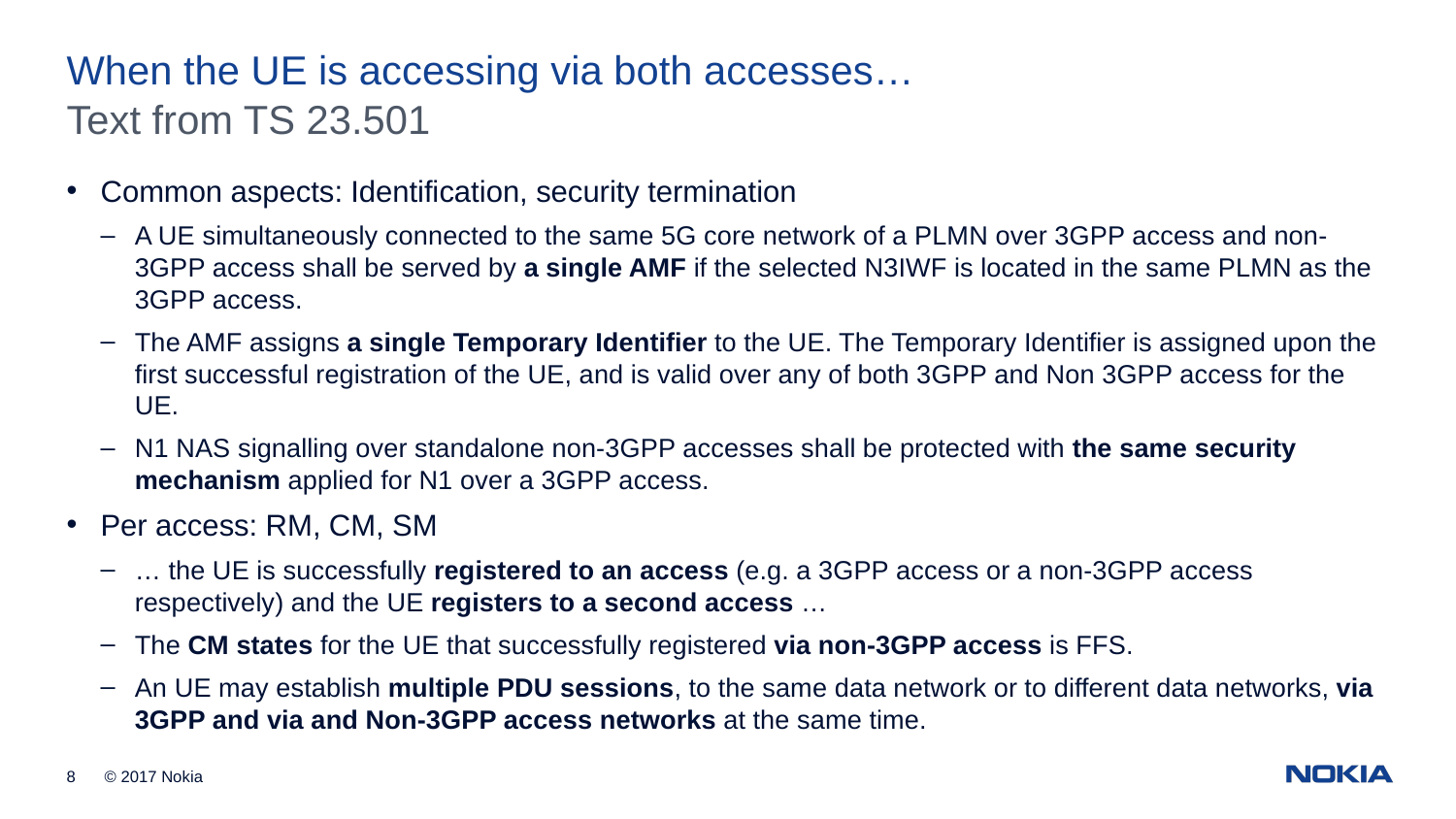

When the UE is accessing via both accesses…
Text from TS 23.501
Common aspects: Identification, security termination
A UE simultaneously connected to the same 5G core network of a PLMN over 3GPP access and non-3GPP access shall be served by a single AMF if the selected N3IWF is located in the same PLMN as the 3GPP access.
The AMF assigns a single Temporary Identifier to the UE. The Temporary Identifier is assigned upon the first successful registration of the UE, and is valid over any of both 3GPP and Non 3GPP access for the UE.
N1 NAS signalling over standalone non-3GPP accesses shall be protected with the same security mechanism applied for N1 over a 3GPP access.
Per access: RM, CM, SM
… the UE is successfully registered to an access (e.g. a 3GPP access or a non-3GPP access respectively) and the UE registers to a second access …
The CM states for the UE that successfully registered via non-3GPP access is FFS.
An UE may establish multiple PDU sessions, to the same data network or to different data networks, via 3GPP and via and Non-3GPP access networks at the same time.